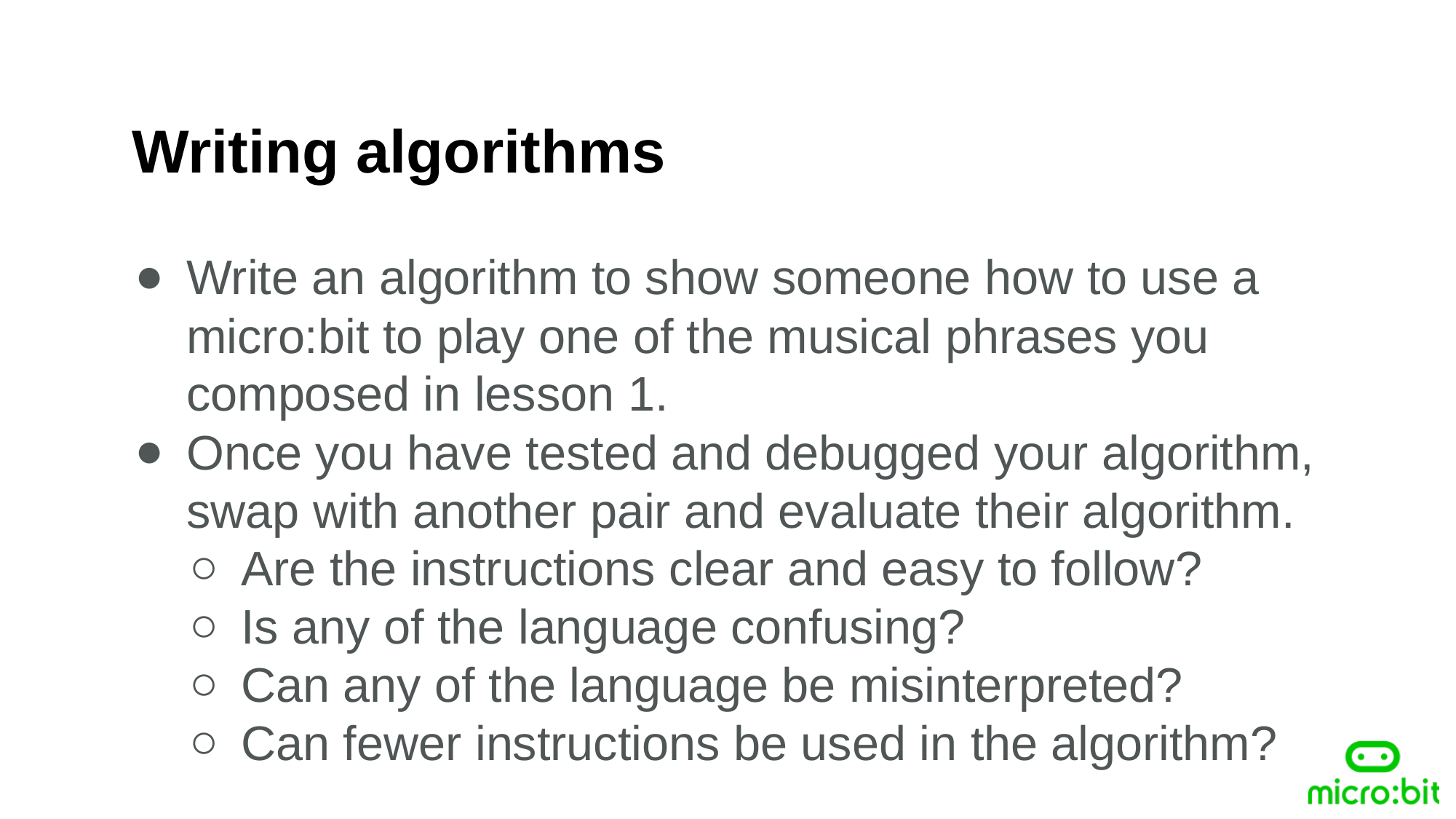

Writing algorithms

Write an algorithm to show someone how to use a micro:bit to play one of the musical phrases you composed in lesson 1.
Once you have tested and debugged your algorithm, swap with another pair and evaluate their algorithm.
Are the instructions clear and easy to follow?
Is any of the language confusing?
Can any of the language be misinterpreted?
Can fewer instructions be used in the algorithm?